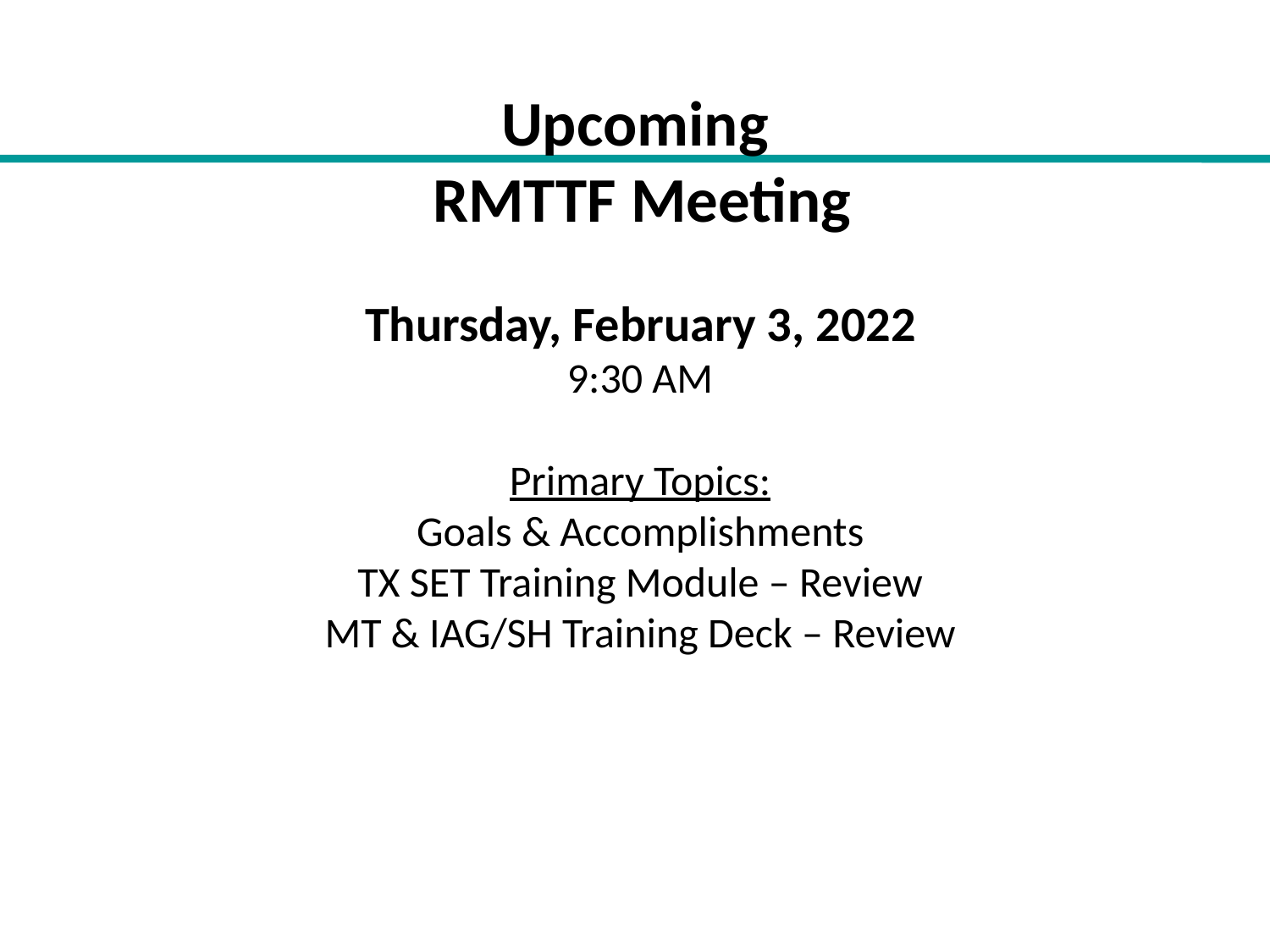

# Upcoming RMTTF Meeting
Thursday, February 3, 2022
9:30 AM

Primary Topics:
Goals & Accomplishments
TX SET Training Module – Review
MT & IAG/SH Training Deck – Review